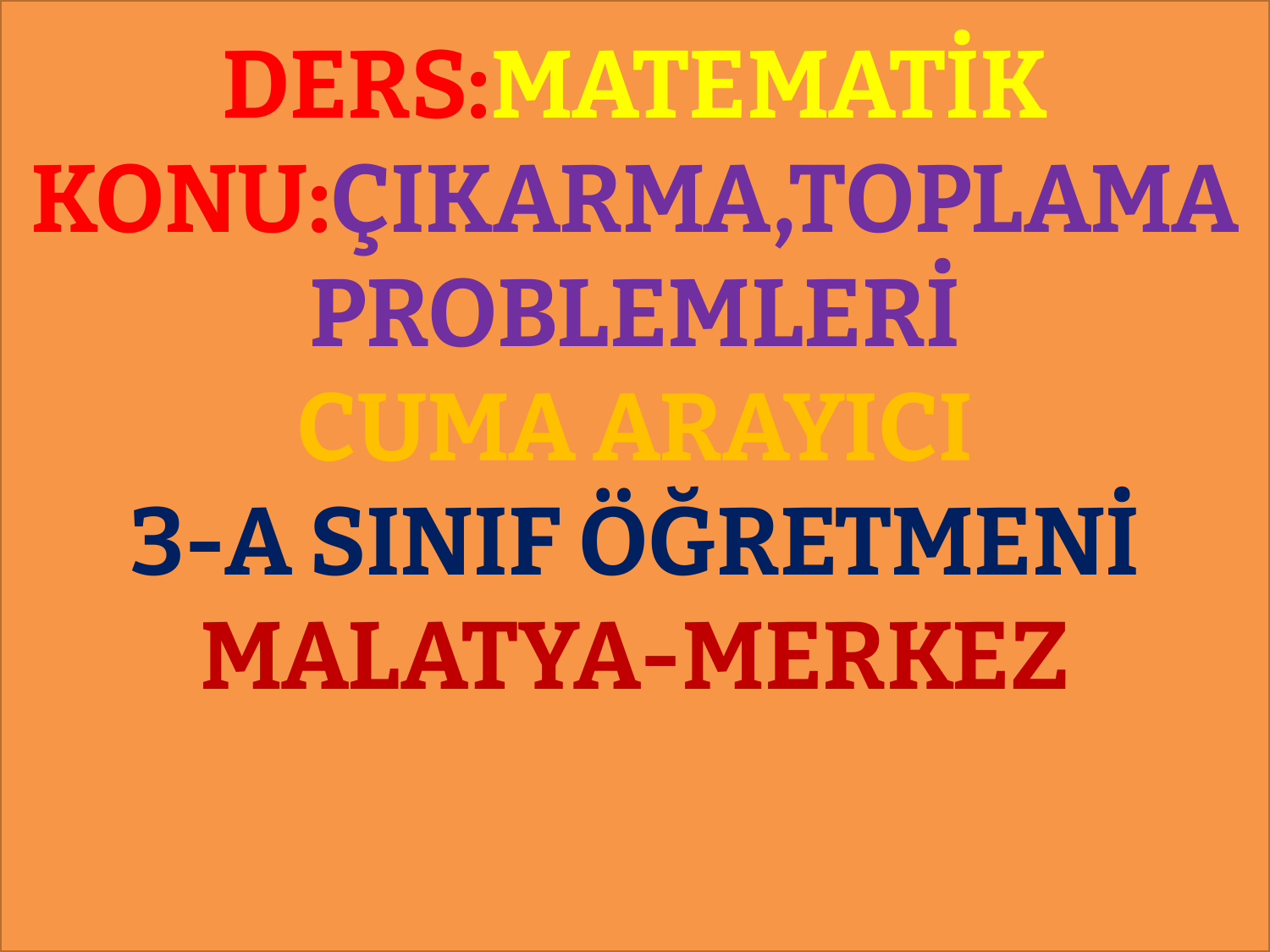

DERS:MATEMATİK
KONU:ÇIKARMA,TOPLAMA PROBLEMLERİ
CUMA ARAYICI
3-A SINIF ÖĞRETMENİ
MALATYA-MERKEZ
#